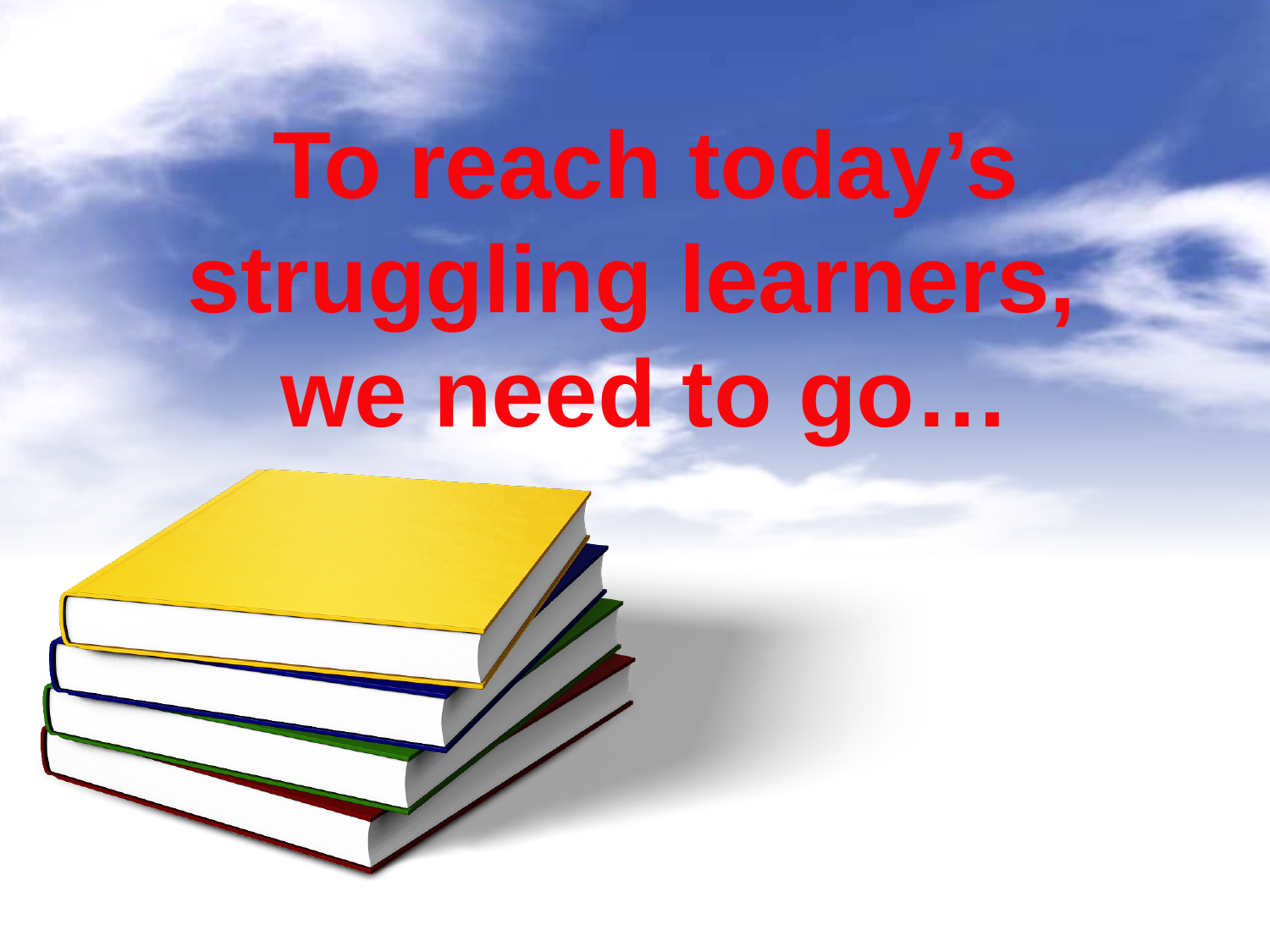

# To reach today’s struggling learners,
we need to go…